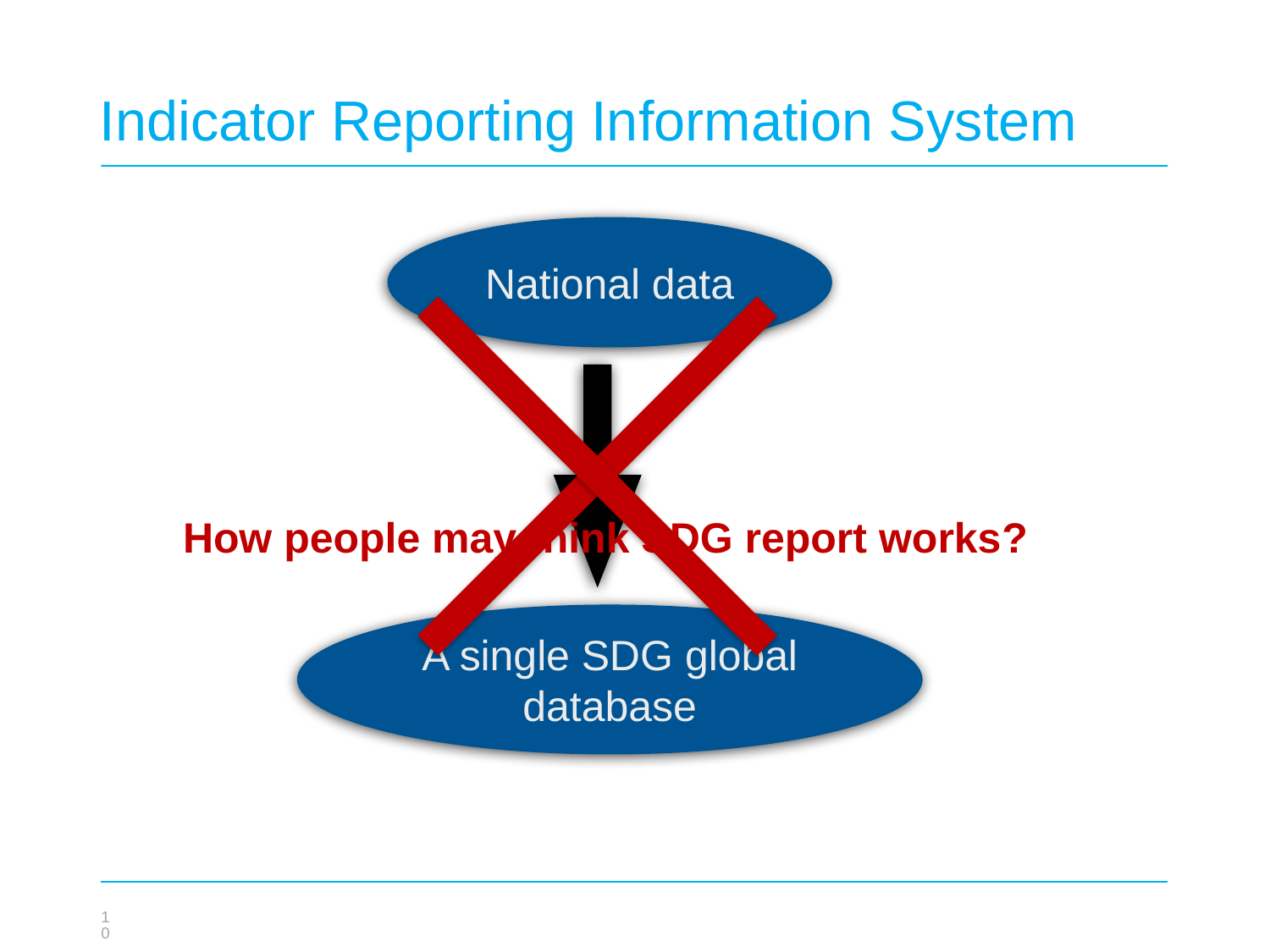

Indicator Reporting Information System

National data

How people may think SDG report works?
A single SDG global database

10